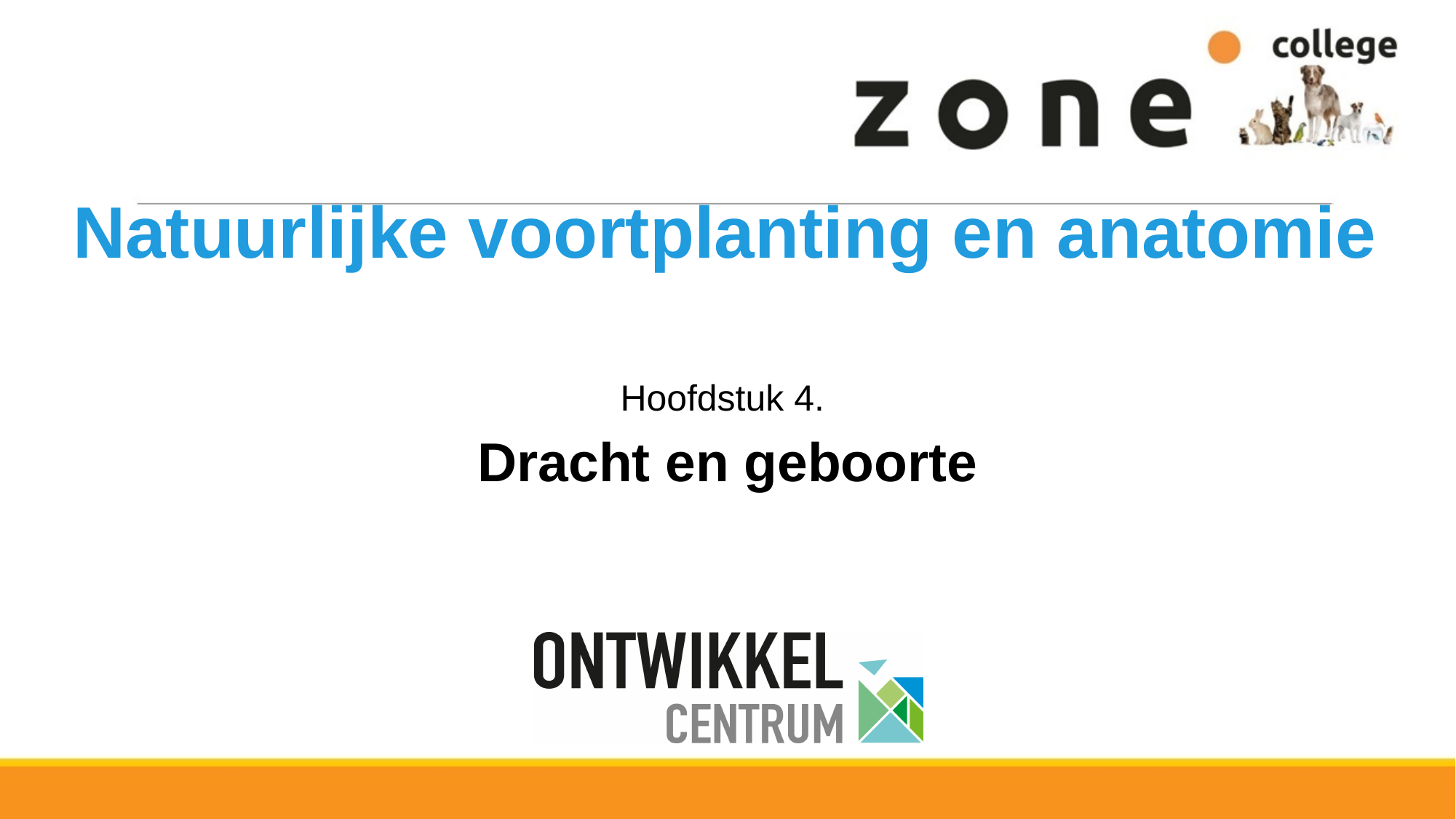

# Natuurlijke voortplanting en anatomie
Hoofdstuk 4.
Dracht en geboorte